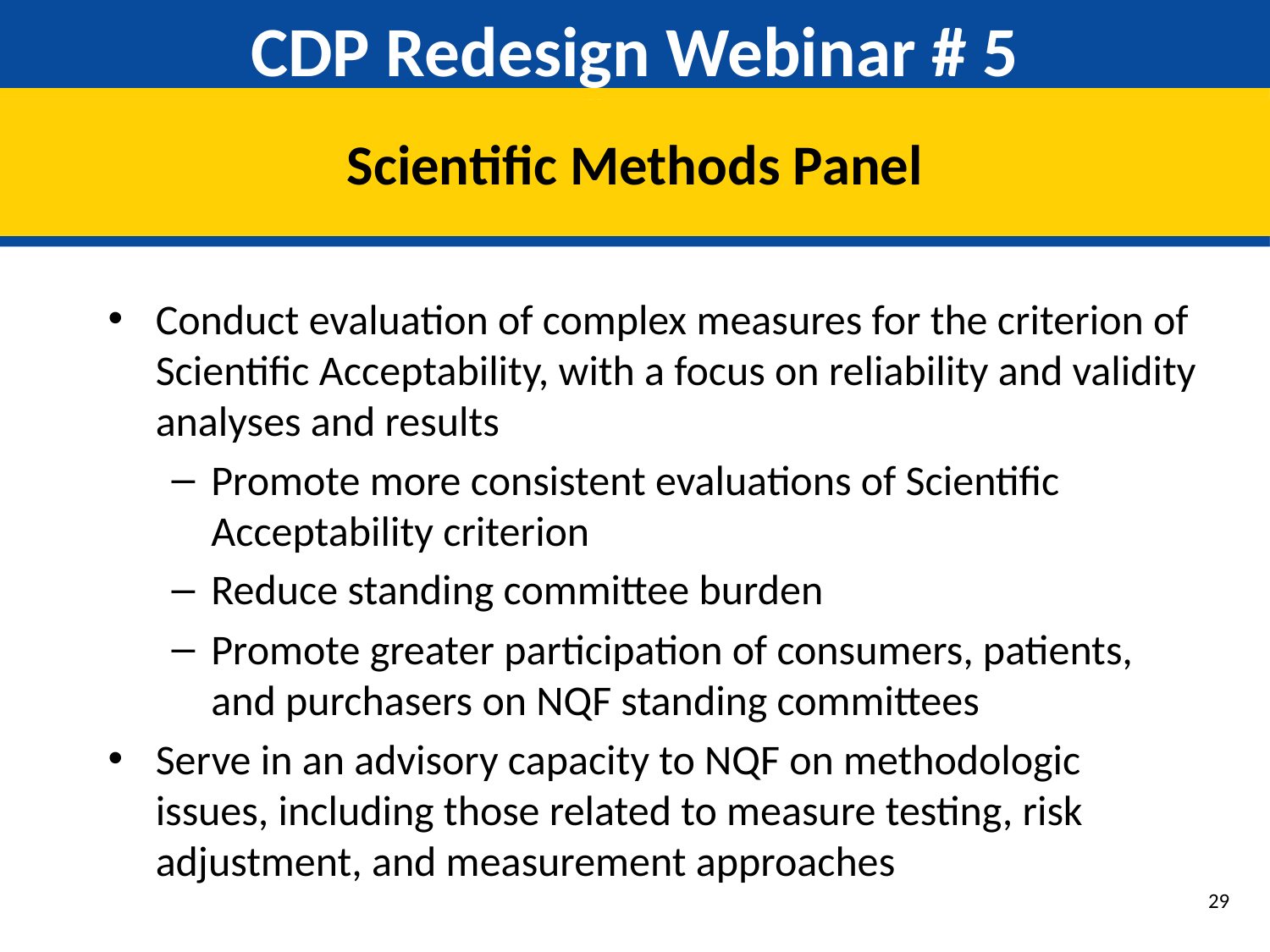

# CDP Redesign Webinar # 5
Scientific Methods Panel
Conduct evaluation of complex measures for the criterion of Scientific Acceptability, with a focus on reliability and validity analyses and results
Promote more consistent evaluations of Scientific Acceptability criterion
Reduce standing committee burden
Promote greater participation of consumers, patients, and purchasers on NQF standing committees
Serve in an advisory capacity to NQF on methodologic issues, including those related to measure testing, risk adjustment, and measurement approaches